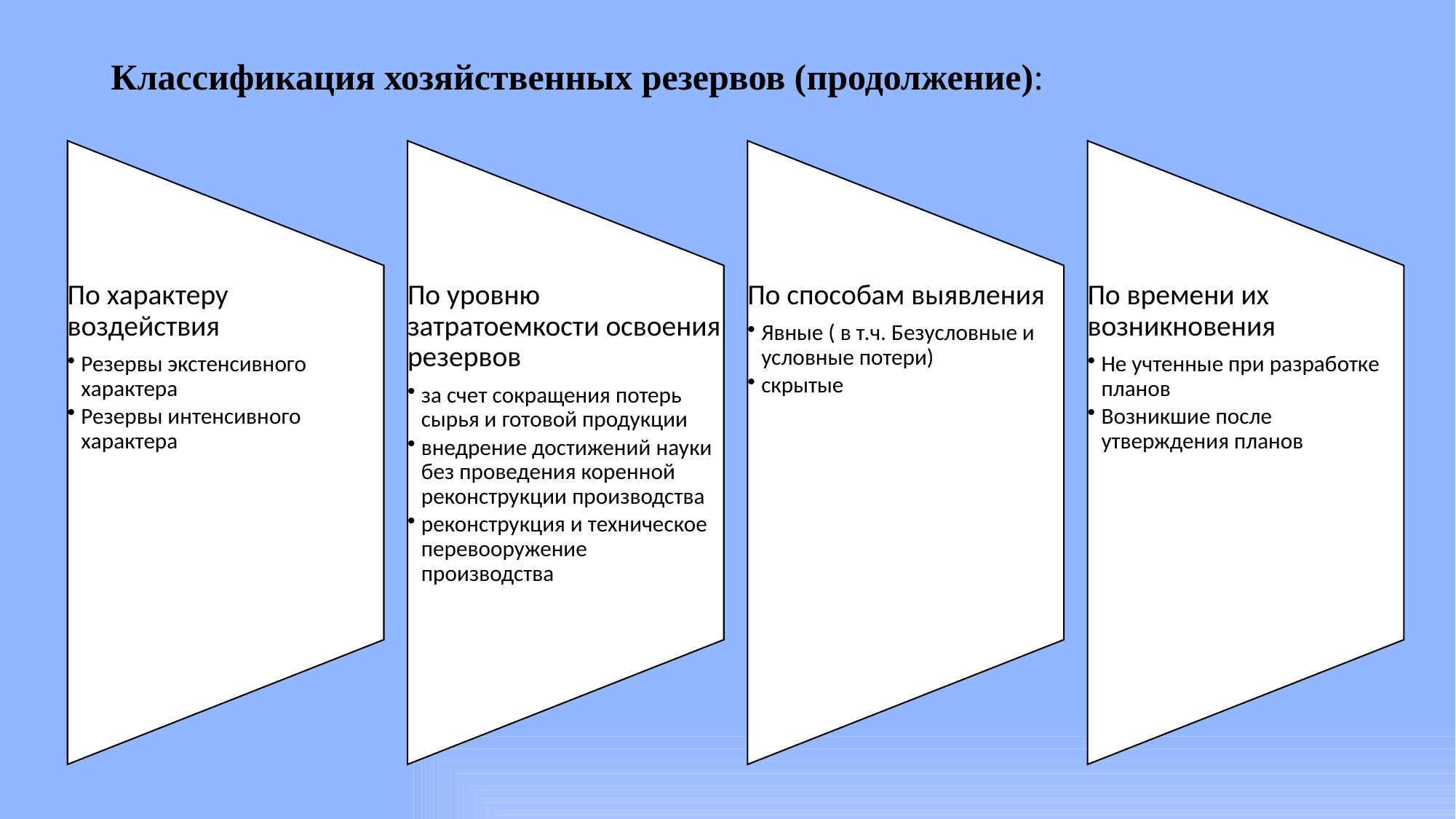

# Классификация хозяйственных резервов (продолжение):
По характеру воздействия
Резервы экстенсивного характера
Резервы интенсивного характера
По уровню затратоемкости освоения резервов
за счет сокращения потерь сырья и готовой продукции
внедрение достижений науки без проведения коренной реконструкции производства
реконструкция и техническое перевооружение производства
По способам выявления
Явные ( в т.ч. Безусловные и условные потери)
скрытые
По времени их возникновения
Не учтенные при разработке планов
Возникшие после утверждения планов